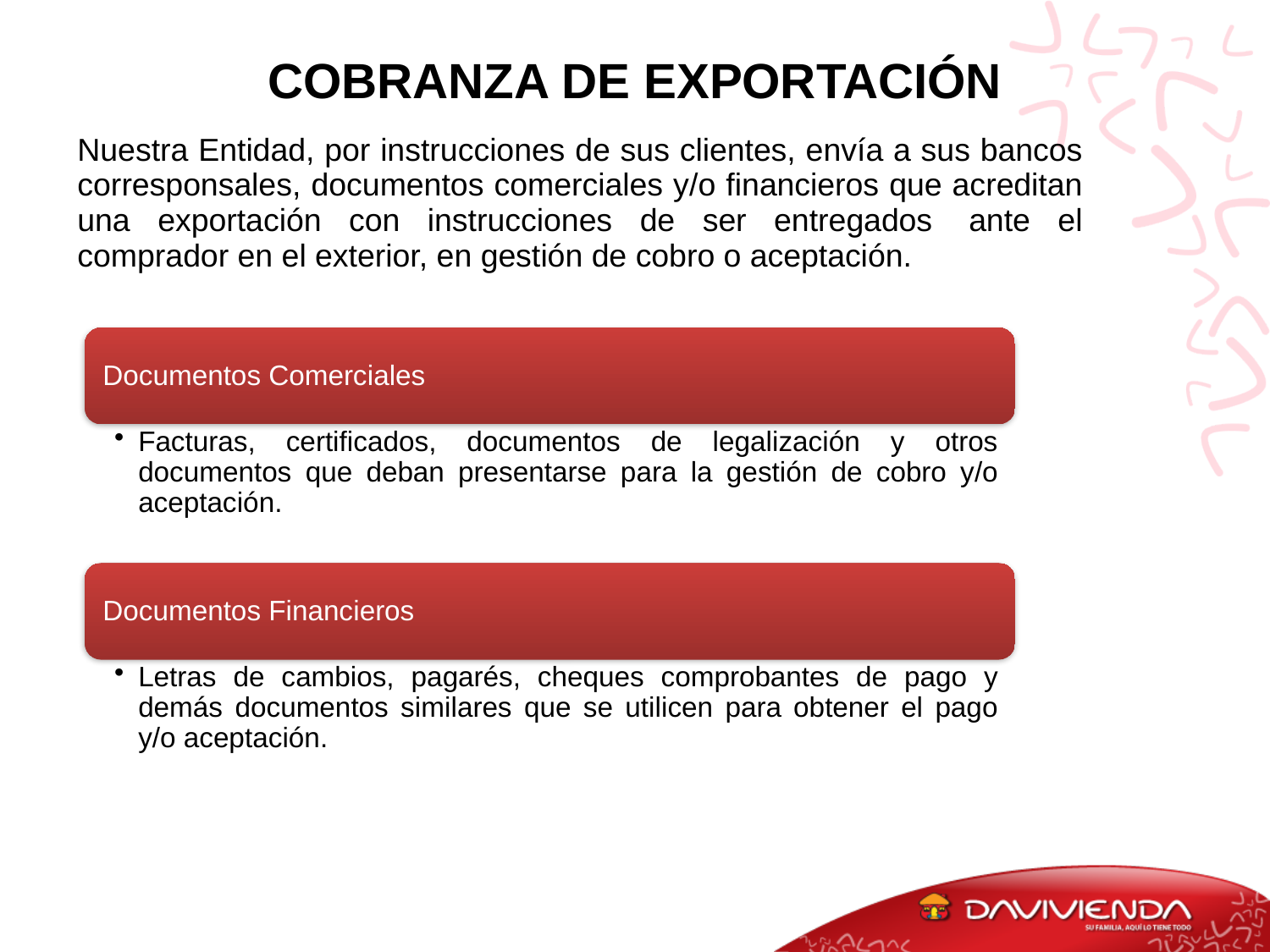

# COBRANZA DE EXPORTACIÓN
Nuestra Entidad, por instrucciones de sus clientes, envía a sus bancos corresponsales, documentos comerciales y/o financieros que acreditan una exportación con instrucciones de ser entregados  ante el comprador en el exterior, en gestión de cobro o aceptación.

Documentos Comerciales
Facturas, certificados, documentos de legalización y otros documentos que deban presentarse para la gestión de cobro y/o aceptación.
Documentos Financieros
Letras de cambios, pagarés, cheques comprobantes de pago y demás documentos similares que se utilicen para obtener el pago y/o aceptación.